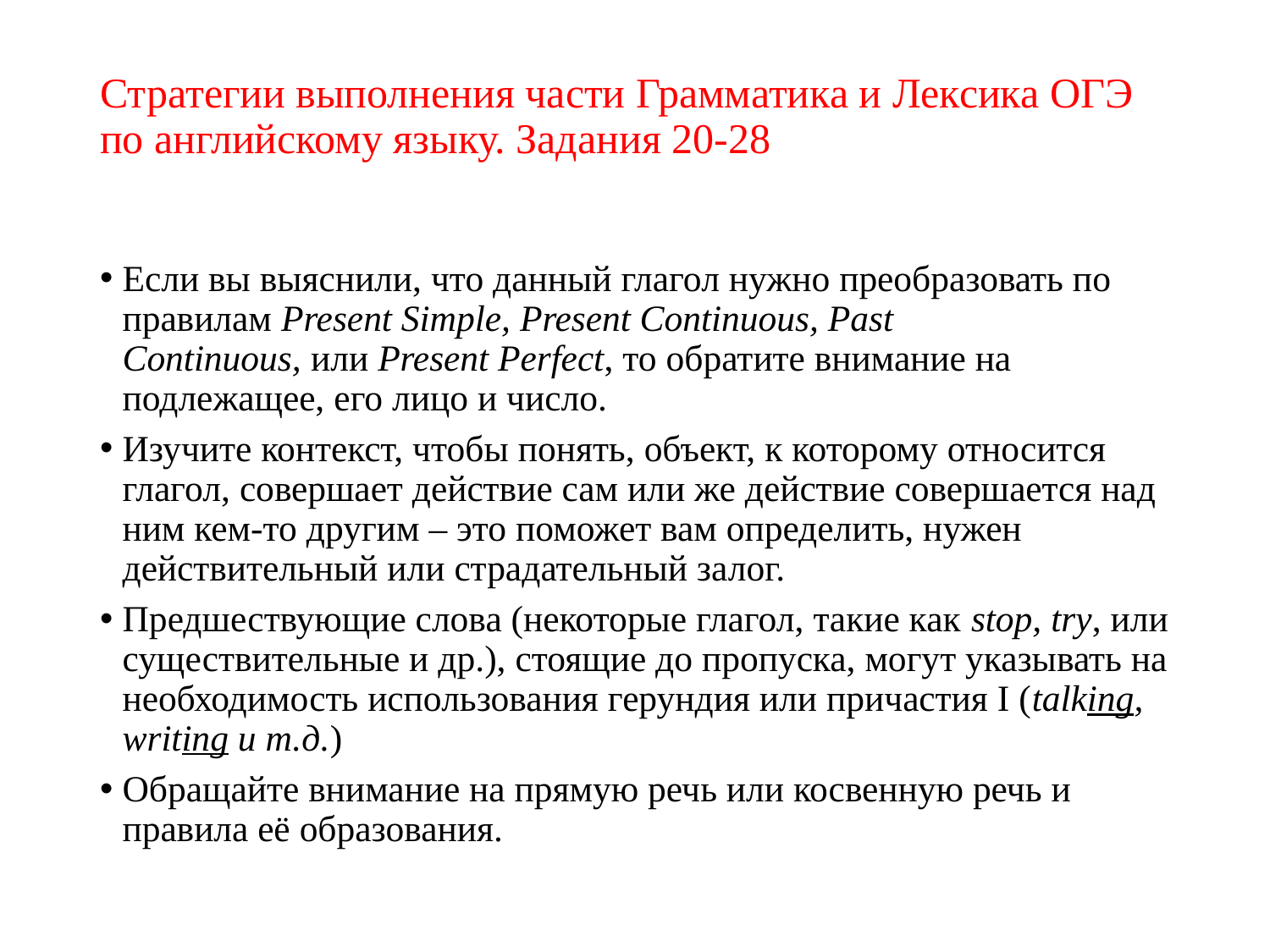

# Стратегии выполнения части Грамматика и Лексика ОГЭ по английскому языку. Задания 20-28
Если вы выяснили, что данный глагол нужно преобразовать по правилам Present Simple, Present Continuous, Past Continuous, или Present Perfect, то обратите внимание на подлежащее, его лицо и число.
Изучите контекст, чтобы понять, объект, к которому относится глагол, совершает действие сам или же действие совершается над ним кем-то другим – это поможет вам определить, нужен действительный или страдательный залог.
Предшествующие слова (некоторые глагол, такие как stop, try, или существительные и др.), стоящие до пропуска, могут указывать на необходимость использования герундия или причастия I (talking, writing и т.д.)
Обращайте внимание на прямую речь или косвенную речь и правила её образования.